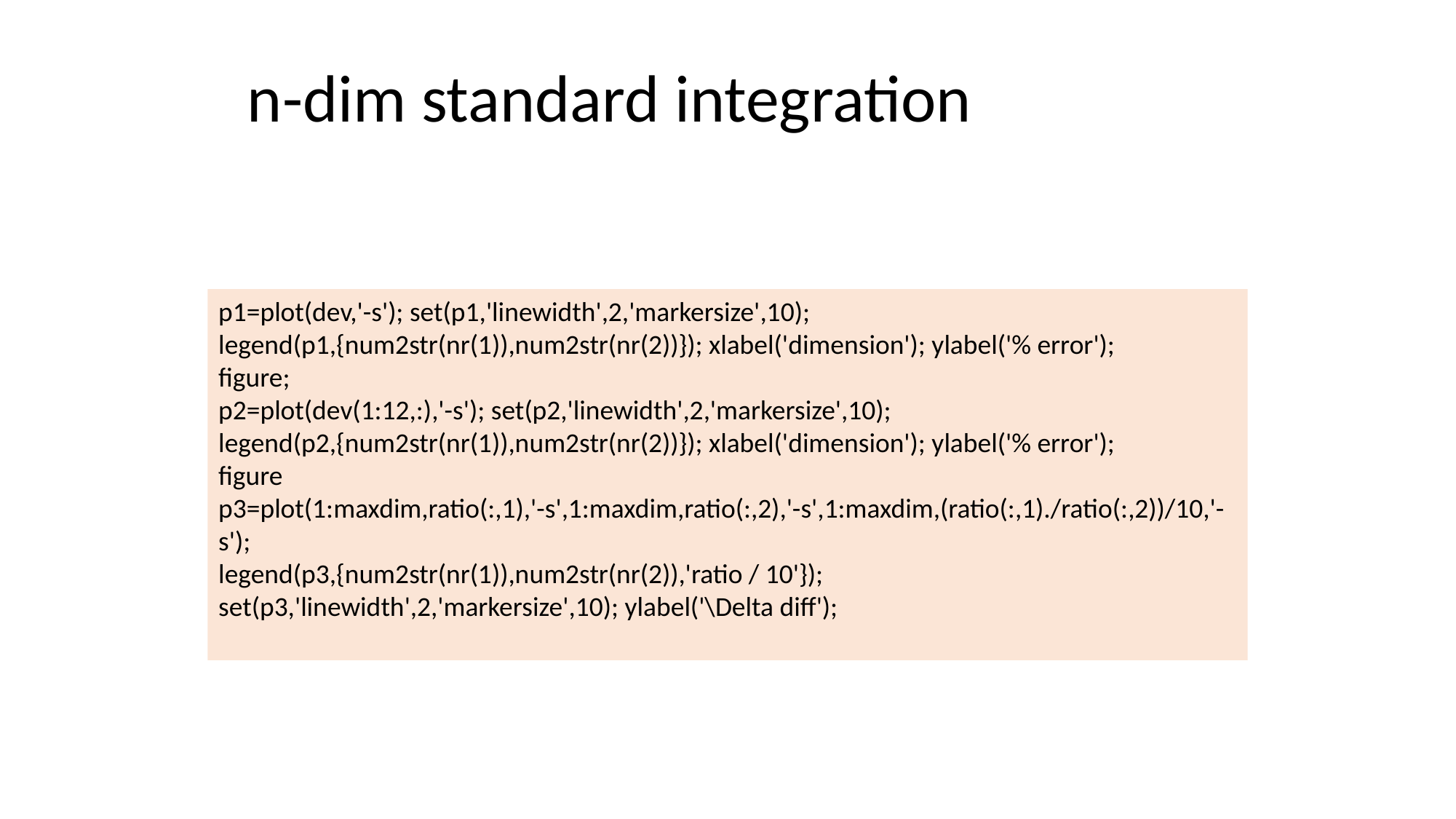

# n-dim standard integration
p1=plot(dev,'-s'); set(p1,'linewidth',2,'markersize',10);
legend(p1,{num2str(nr(1)),num2str(nr(2))}); xlabel('dimension'); ylabel('% error');
figure;
p2=plot(dev(1:12,:),'-s'); set(p2,'linewidth',2,'markersize',10);
legend(p2,{num2str(nr(1)),num2str(nr(2))}); xlabel('dimension'); ylabel('% error');
figure
p3=plot(1:maxdim,ratio(:,1),'-s',1:maxdim,ratio(:,2),'-s',1:maxdim,(ratio(:,1)./ratio(:,2))/10,'-s');
legend(p3,{num2str(nr(1)),num2str(nr(2)),'ratio / 10'});
set(p3,'linewidth',2,'markersize',10); ylabel('\Delta diff');